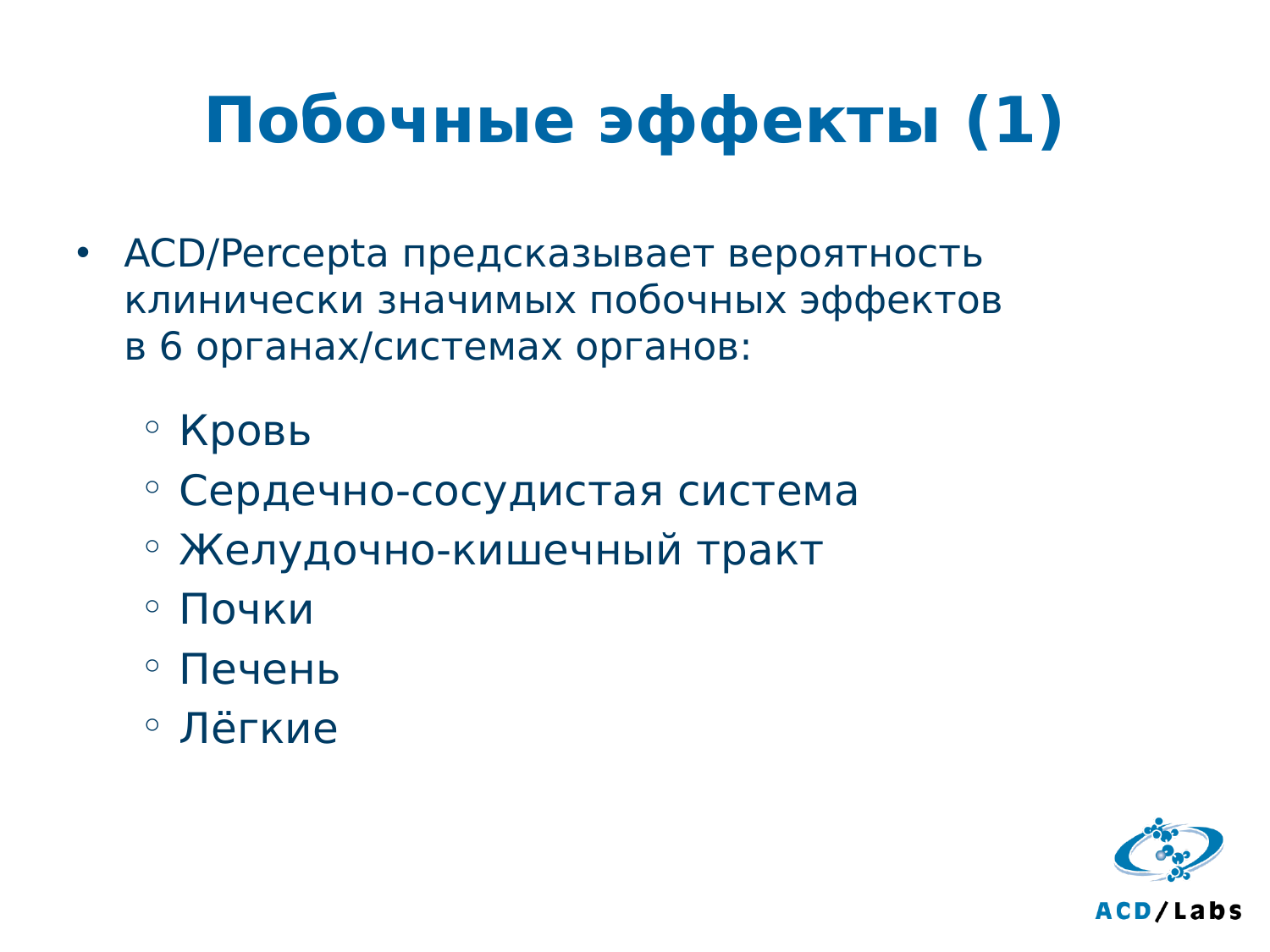

# Побочные эффекты (1)
ACD/Percepta предсказывает вероятность клинически значимых побочных эффектов
в 6 органах/системах органов:
Кровь
Сердечно-сосудистая система
Желудочно-кишечный тракт
Почки
Печень
Лёгкие